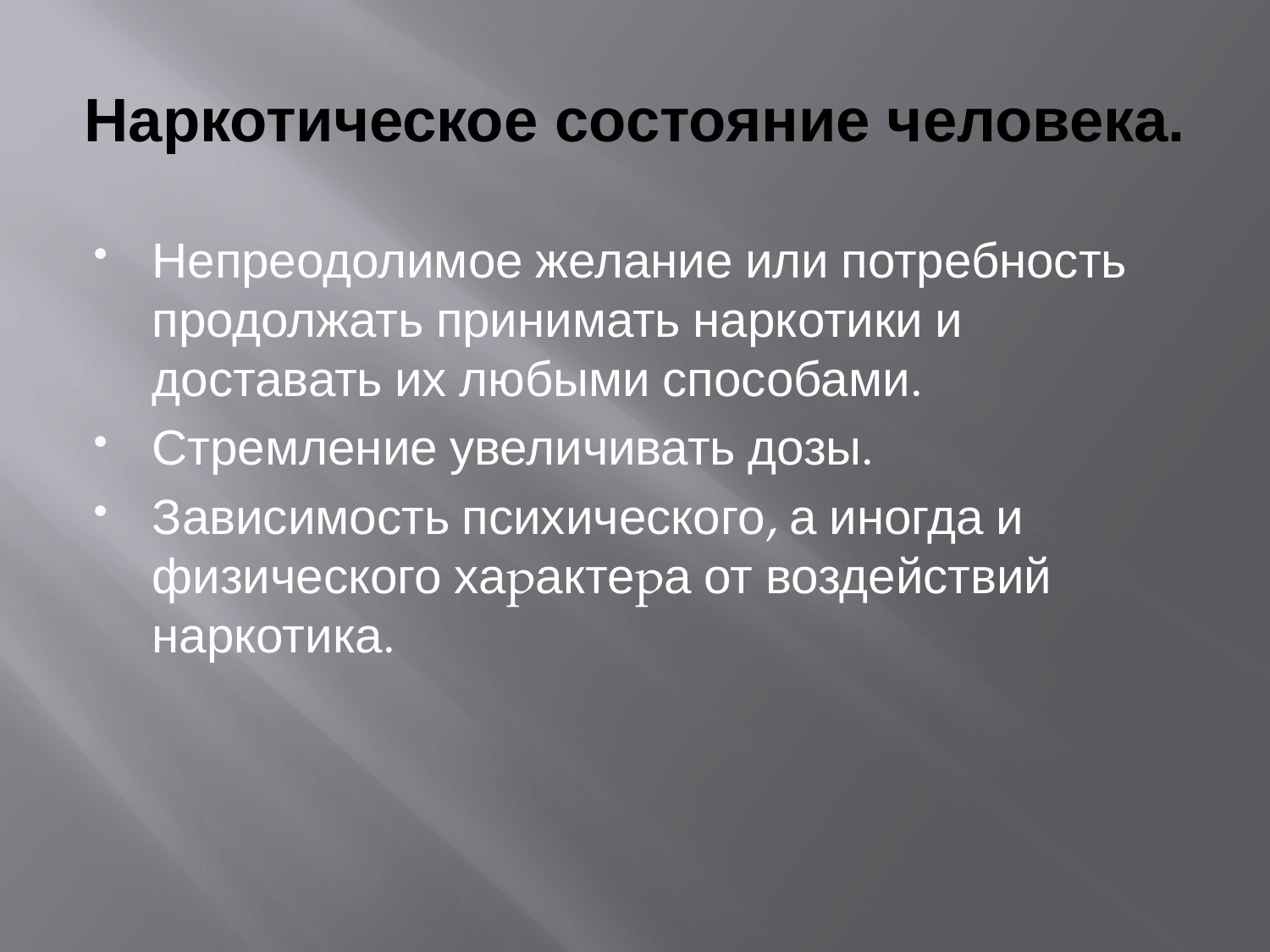

# Наркотическое состояние человека.
Непреодолимое желание или потребность продолжать принимать наркотики и доставать их любыми способами.
Стремление увеличивать дозы.
Зависимость психического, а иногда и физического хаpактеpа от воздействий наркотика.